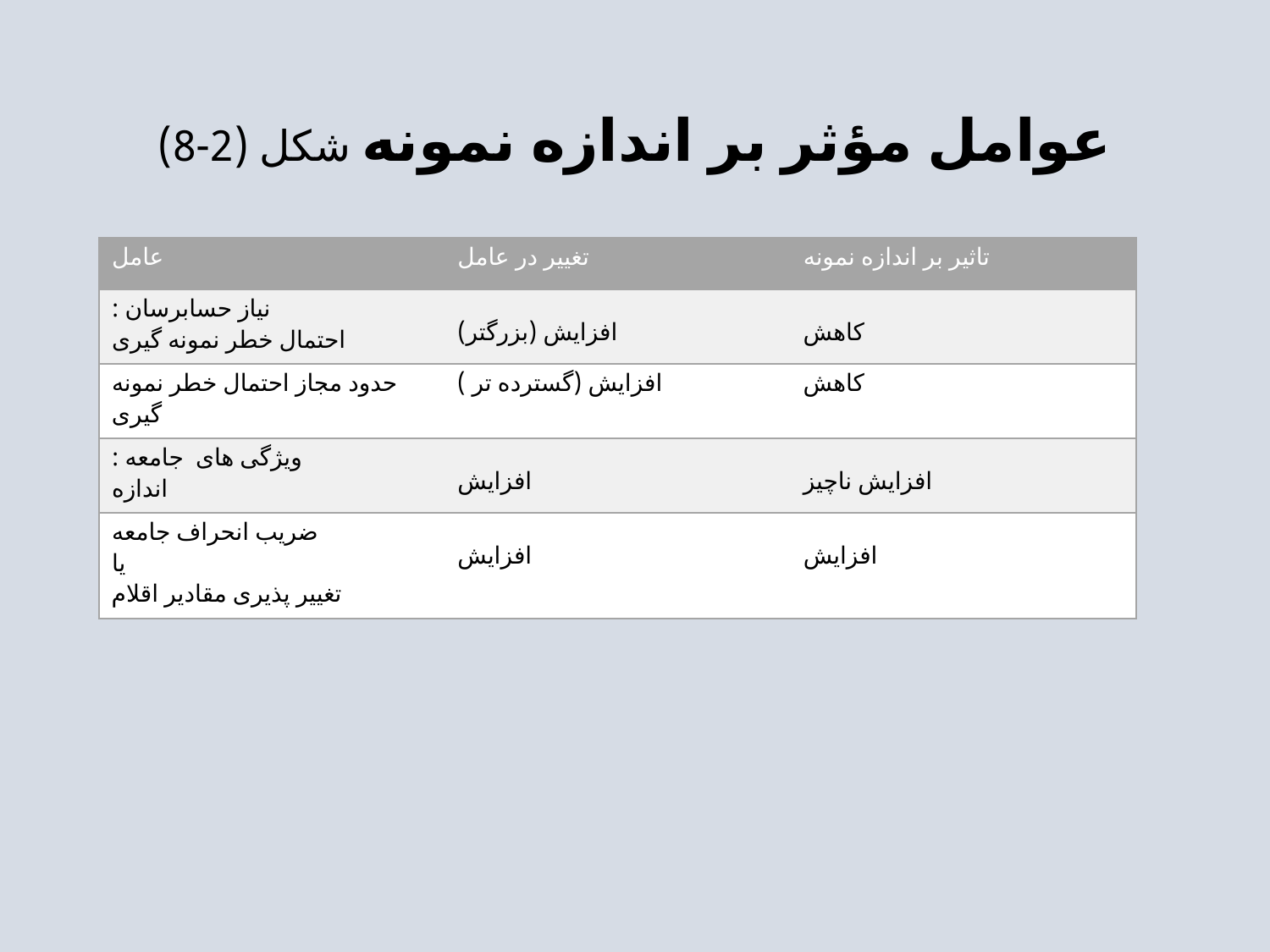

# عوامل مؤثر بر اندازه نمونه شکل (2-8)
| عامل | تغییر در عامل | تاثیر بر اندازه نمونه |
| --- | --- | --- |
| نیاز حسابرسان : احتمال خطر نمونه گیری | افزایش (بزرگتر) | کاهش |
| حدود مجاز احتمال خطر نمونه گیری | افزایش (گسترده تر ) | کاهش |
| ویژگی های جامعه : اندازه | افزایش | افزایش ناچیز |
| ضریب انحراف جامعه یا تغییر پذیری مقادیر اقلام | افزایش | افزایش |